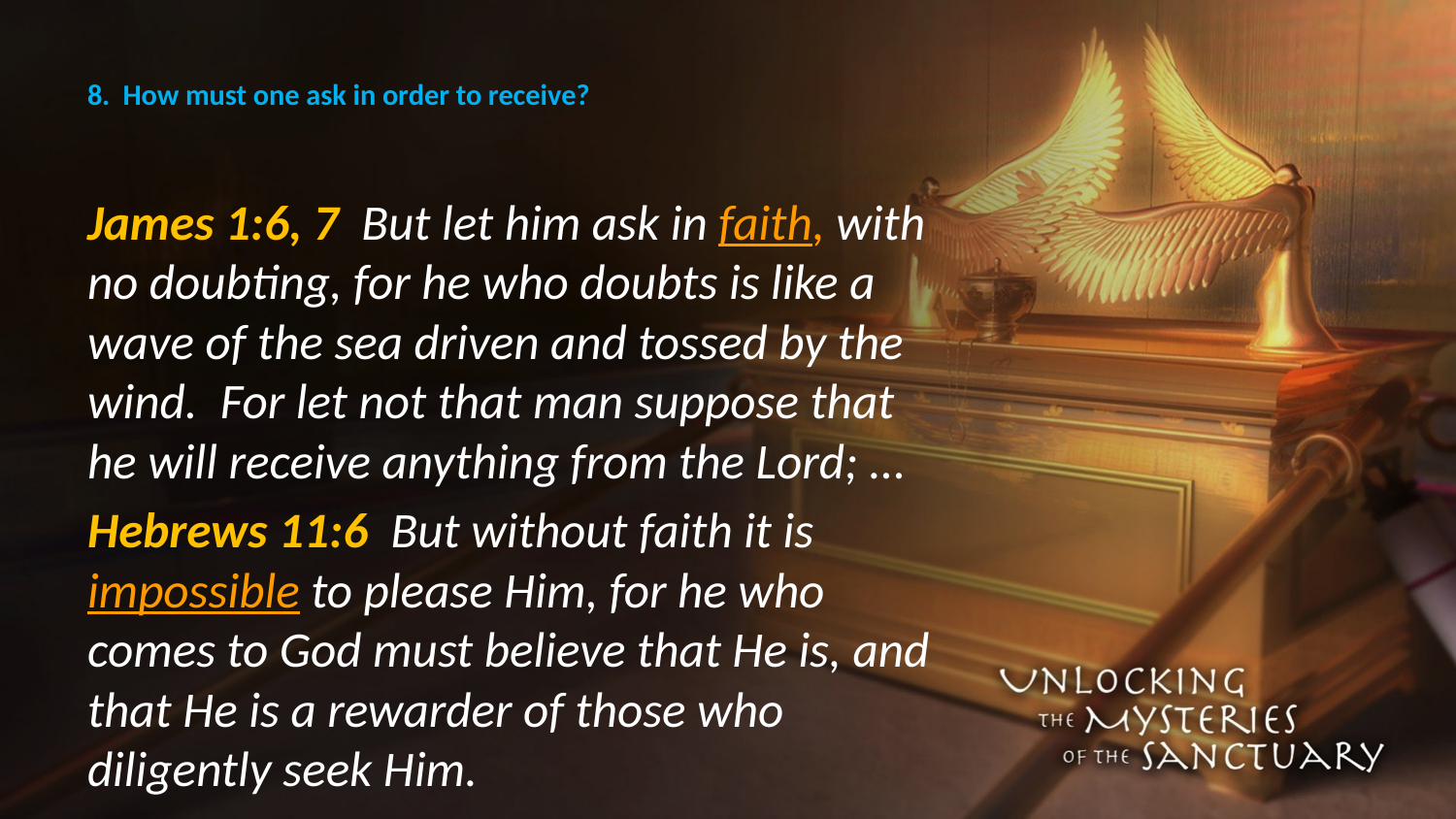

# 8.  How must one ask in order to receive?
James 1:6, 7  But let him ask in faith, with no doubting, for he who doubts is like a wave of the sea driven and tossed by the wind.  For let not that man suppose that he will receive anything from the Lord; …
Hebrews 11:6  But without faith it is impossible to please Him, for he who comes to God must believe that He is, and that He is a rewarder of those who diligently seek Him.